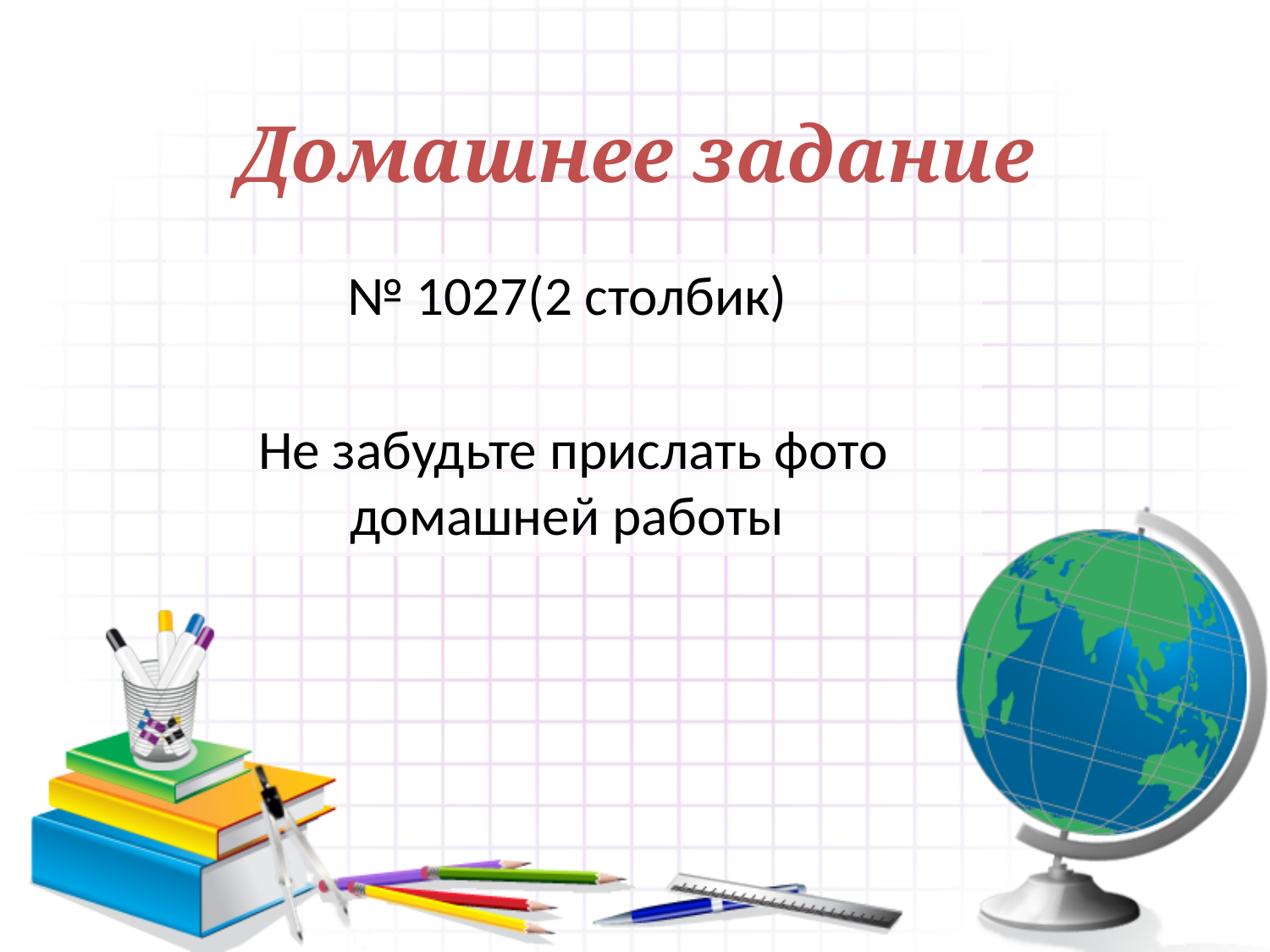

# Домашнее задание
№ 1027(2 столбик)

Не забудьте прислать фото домашней работы